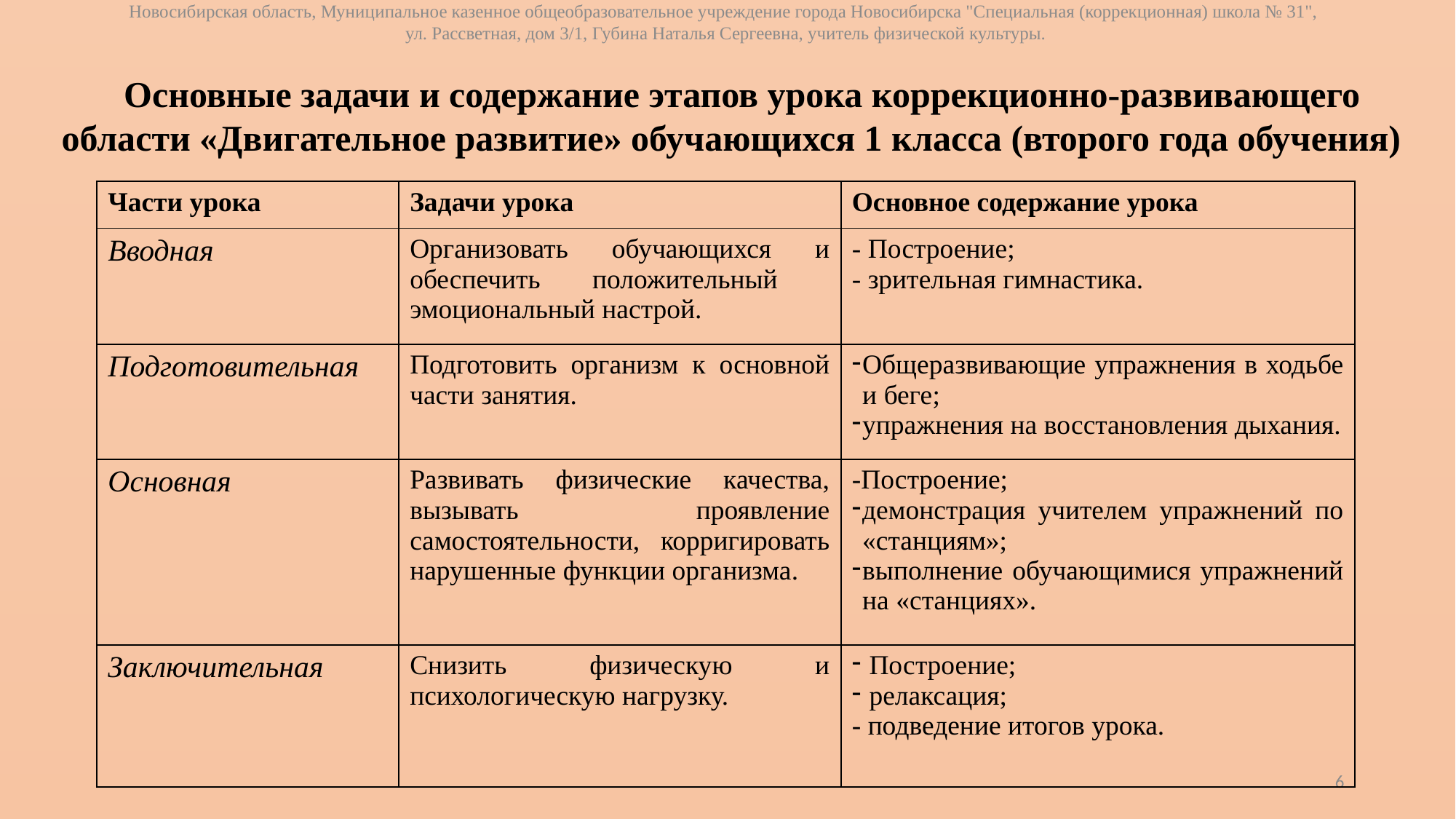

Новосибирская область, Муниципальное казенное общеобразовательное учреждение города Новосибирска "Специальная (коррекционная) школа № 31",
ул. Рассветная, дом 3/1, Губина Наталья Сергеевна, учитель физической культуры.
Основные задачи и содержание этапов урока коррекционно-развивающего области «Двигательное развитие» обучающихся 1 класса (второго года обучения)
| Части урока | Задачи урока | Основное содержание урока |
| --- | --- | --- |
| Вводная | Организовать обучающихся и обеспечить положительный эмоциональный настрой. | - Построение; - зрительная гимнастика. |
| Подготовительная | Подготовить организм к основной части занятия. | Общеразвивающие упражнения в ходьбе и беге; упражнения на восстановления дыхания. |
| Основная | Развивать физические качества, вызывать проявление самостоятельности, корригировать нарушенные функции организма. | -Построение; демонстрация учителем упражнений по «станциям»; выполнение обучающимися упражнений на «станциях». |
| Заключительная | Снизить физическую и психологическую нагрузку. | Построение; релаксация; - подведение итогов урока. |
6